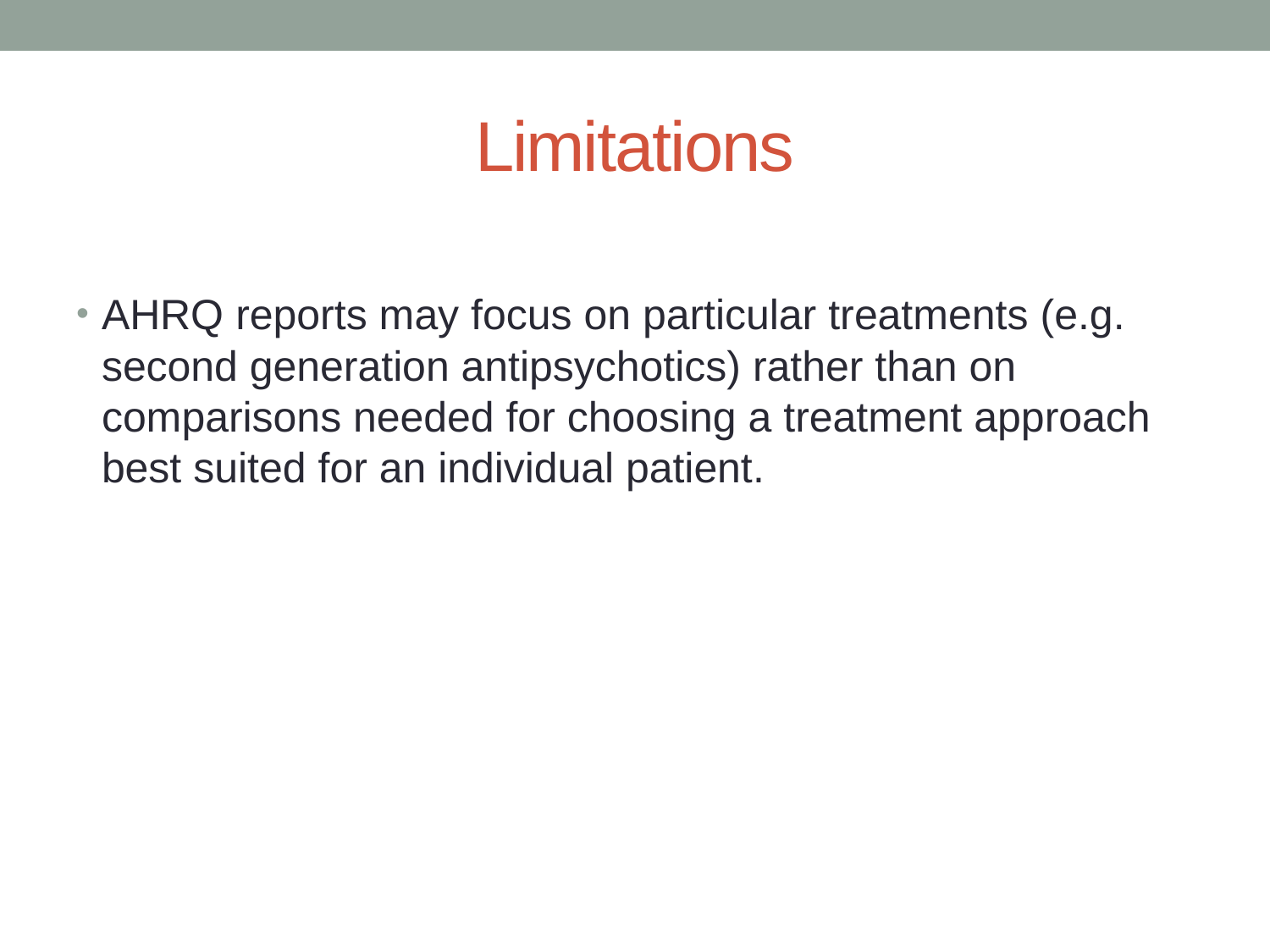

# Limitations

AHRQ reports may focus on particular treatments (e.g. second generation antipsychotics) rather than on comparisons needed for choosing a treatment approach best suited for an individual patient.